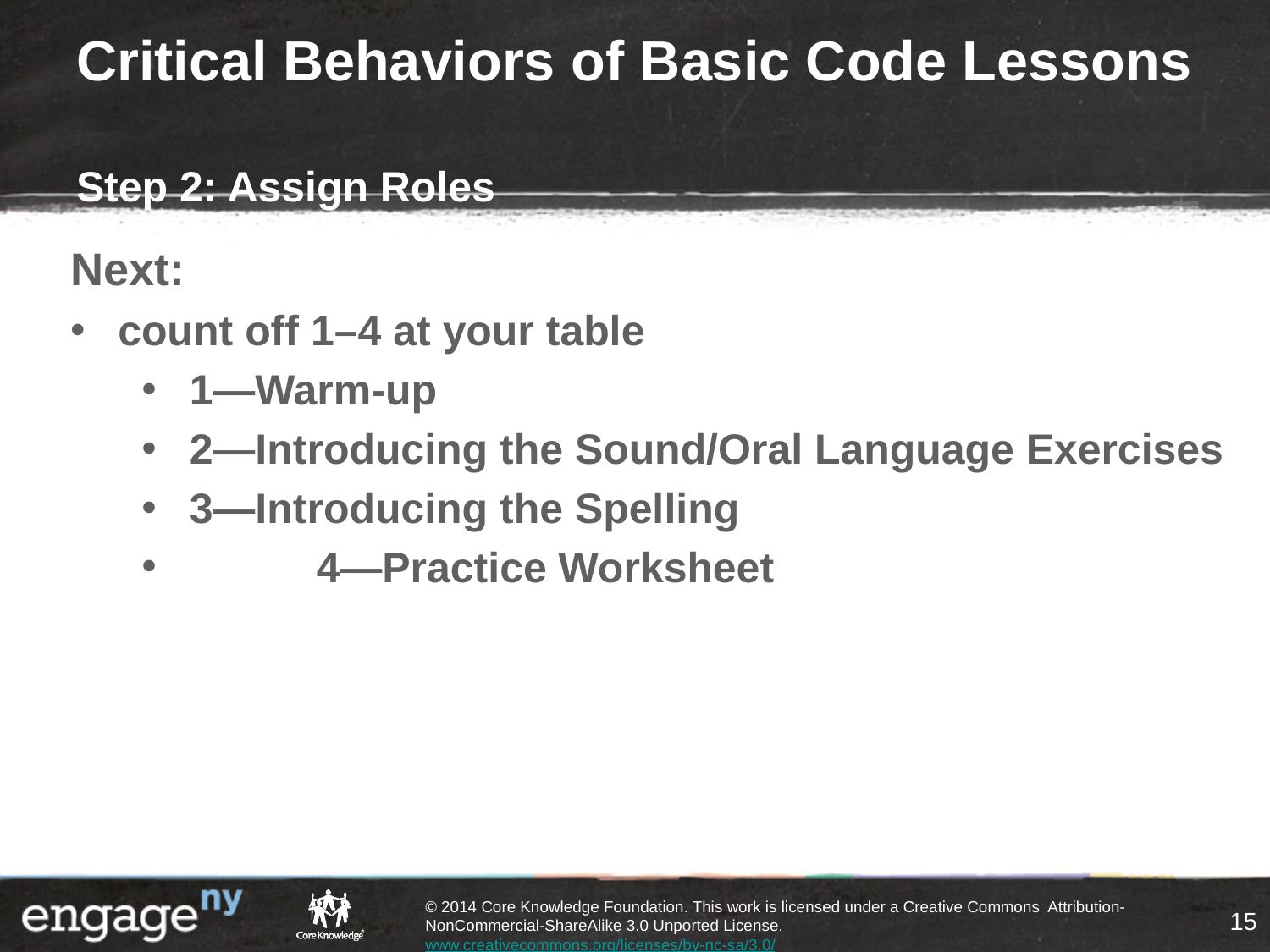

# Critical Behaviors of Basic Code Lessons Step 2: Assign Roles
Next:
count off 1–4 at your table
1—Warm-up
2—Introducing the Sound/Oral Language Exercises
3—Introducing the Spelling
	4—Practice Worksheet

15